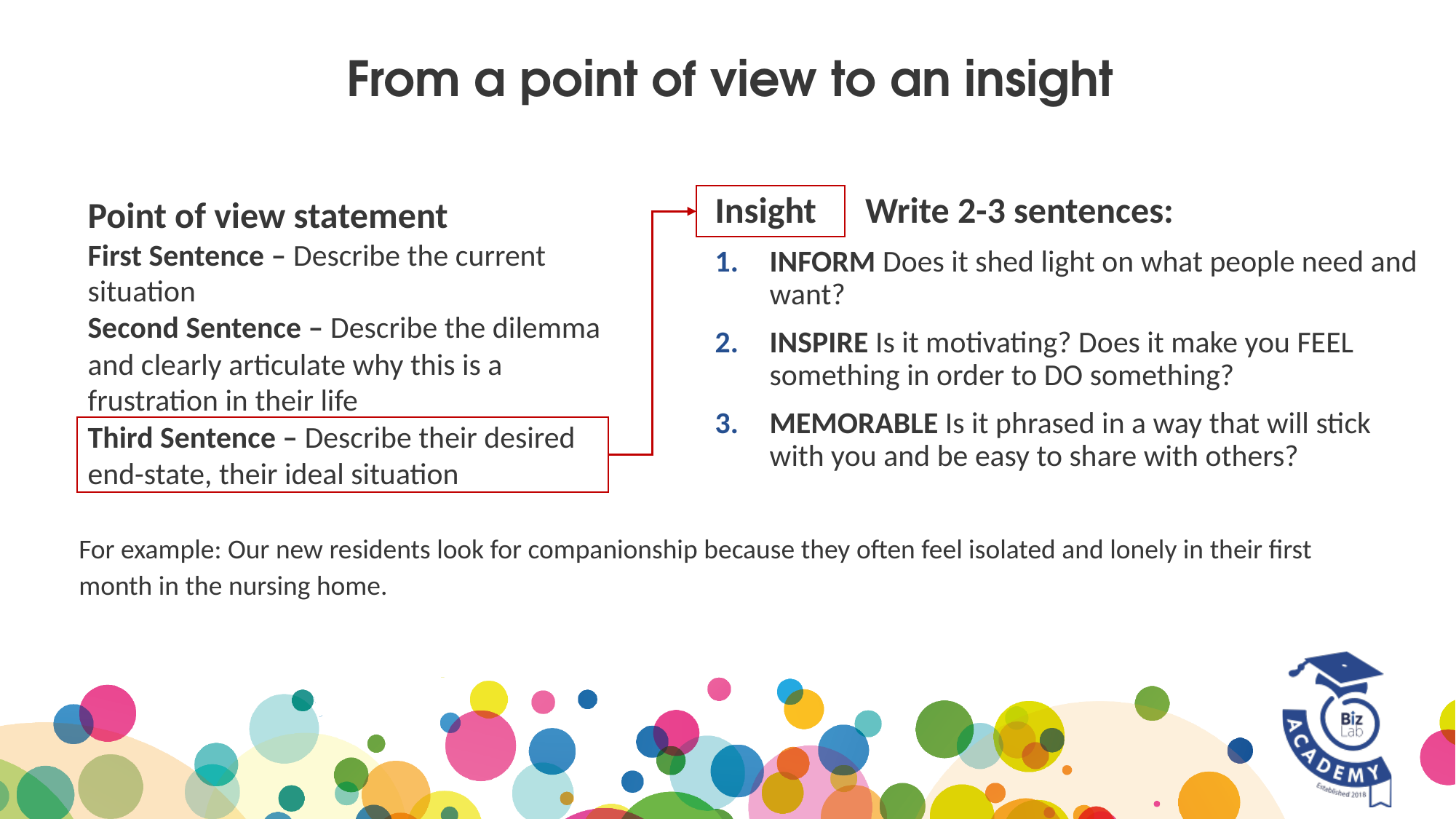

# From a point of view to an insight

Insight	     Write 2-3 sentences:
INFORM Does it shed light on what people need and want?
INSPIRE Is it motivating? Does it make you FEEL something in order to DO something?
MEMORABLE Is it phrased in a way that will stick with you and be easy to share with others?

Point of view statement
First Sentence – Describe the current situation
Second Sentence – Describe the dilemma and clearly articulate why this is a frustration in their life
Third Sentence – Describe their desired end-state, their ideal situation
For example: Our new residents look for companionship because they often feel isolated and lonely in their first month in the nursing home.